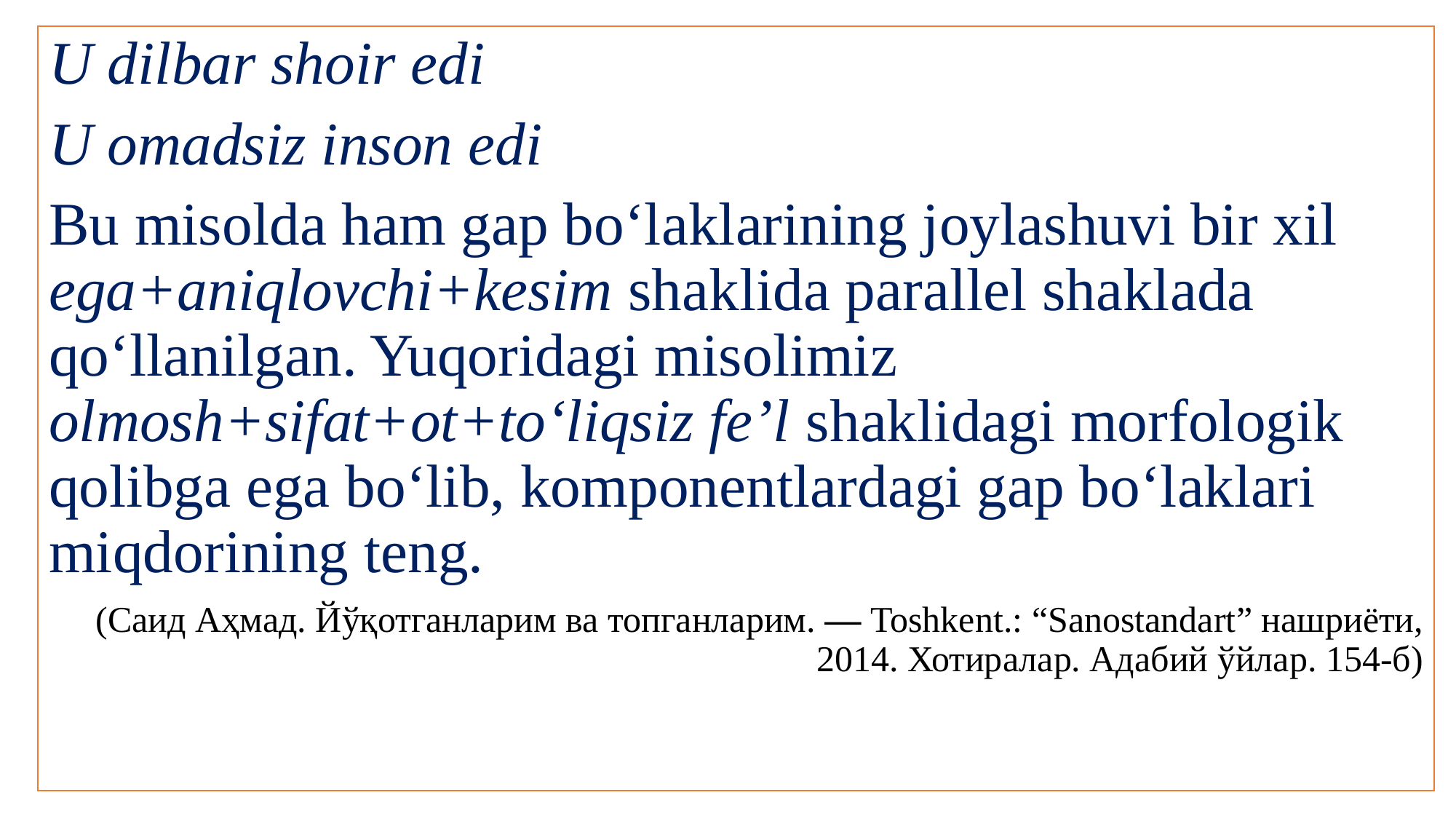

U dilbar shoir edi
U omadsiz inson edi
Bu misolda ham gap bo‘laklarining joylashuvi bir xil ega+aniqlovchi+kesim shaklida parallel shaklada qo‘llanilgan. Yuqoridagi misolimiz olmosh+sifat+ot+to‘liqsiz fe’l shaklidagi morfologik qolibga ega bo‘lib, komponentlardagi gap bo‘laklari miqdorining teng.
(Саид Аҳмад. Йўқотганларим ва топганларим. — Toshkent.: “Sanostandart” нашриёти, 2014. Хотиралар. Адабий ўйлар. 154-б)

#